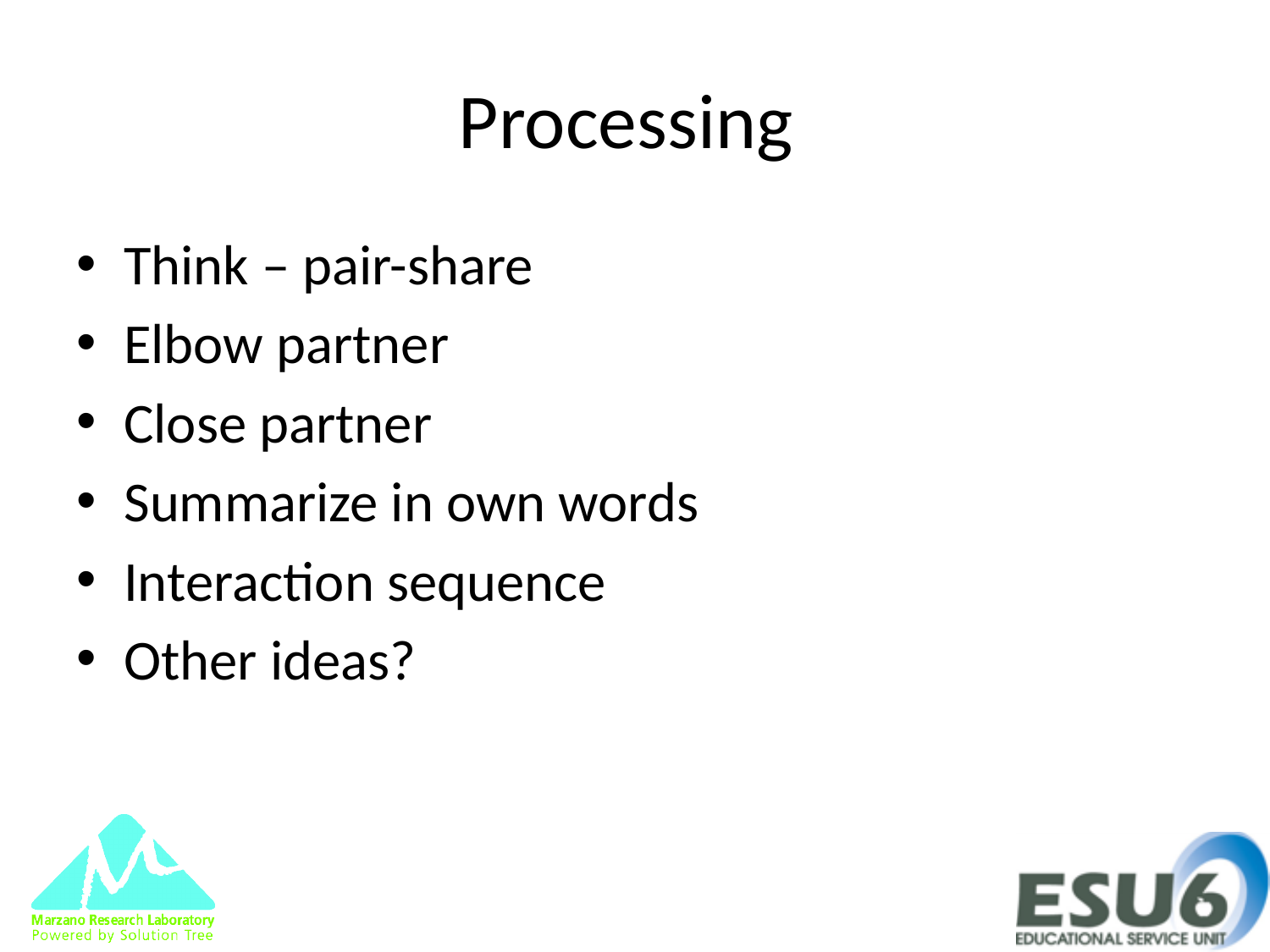

# Processing
Think – pair-share
Elbow partner
Close partner
Summarize in own words
Interaction sequence
Other ideas?